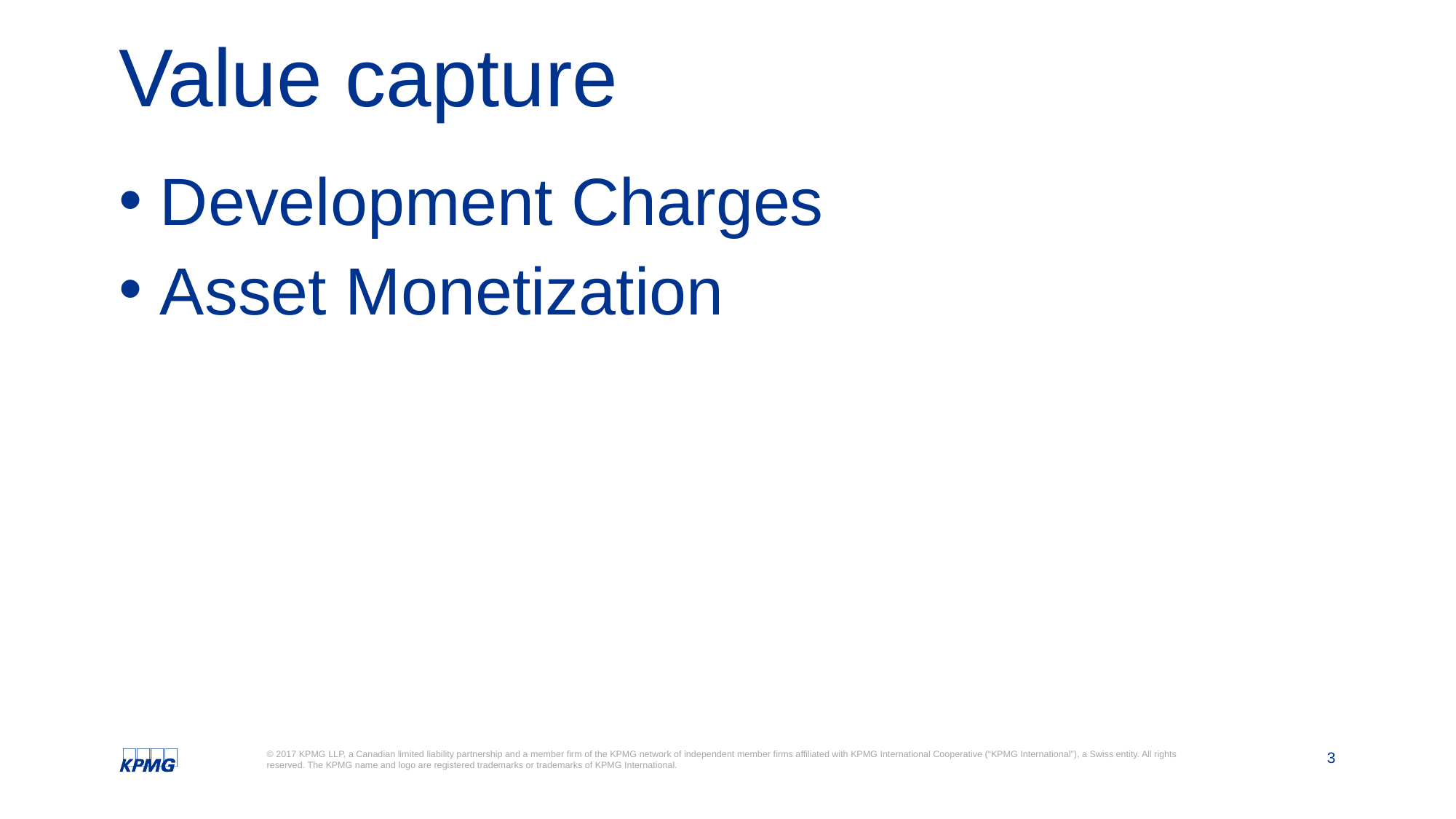

# Value capture
Development Charges
Asset Monetization